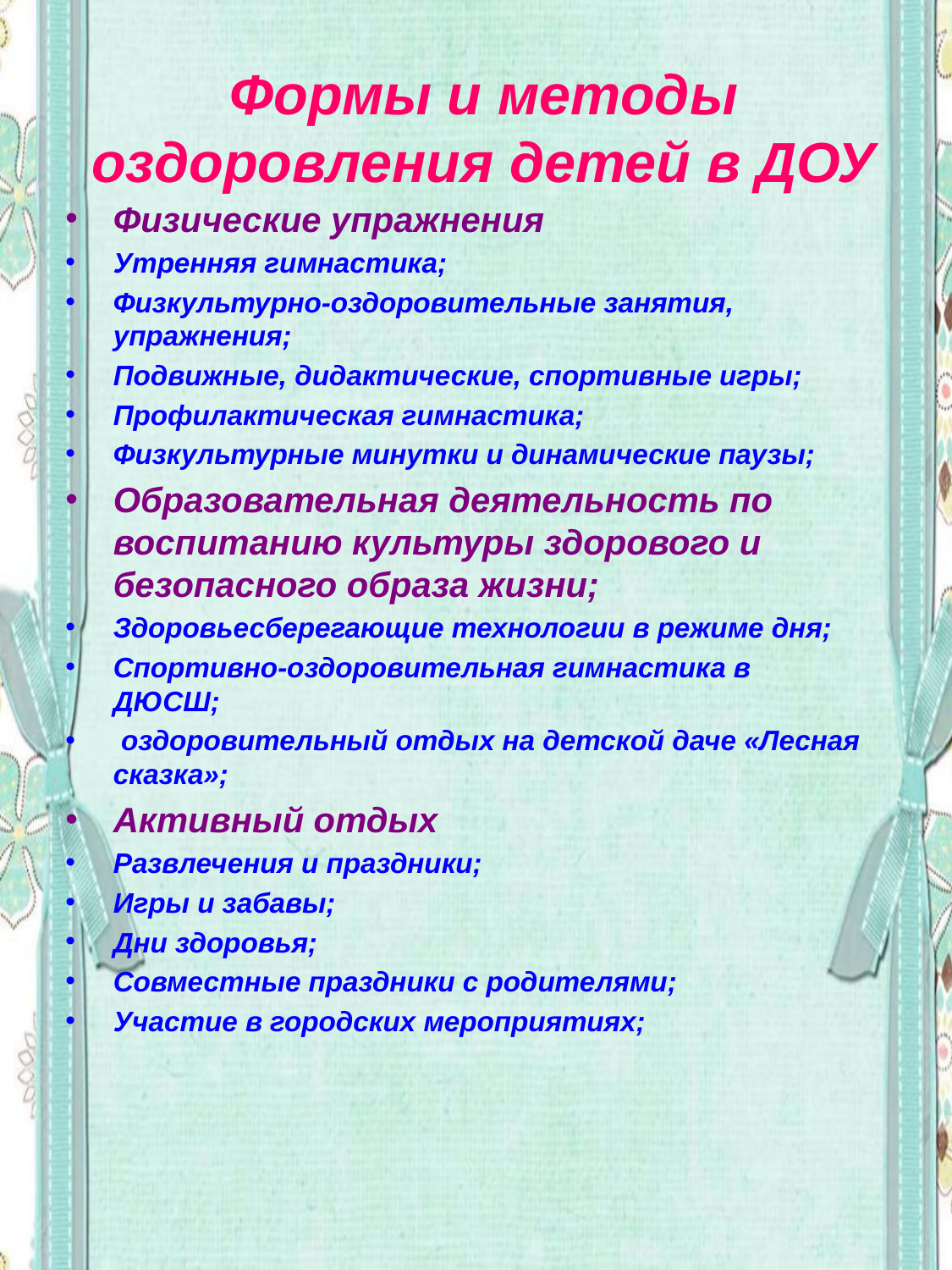

# Формы и методы оздоровления детей в ДОУ
Физические упражнения
Утренняя гимнастика;
Физкультурно-оздоровительные занятия, упражнения;
Подвижные, дидактические, спортивные игры;
Профилактическая гимнастика;
Физкультурные минутки и динамические паузы;
Образовательная деятельность по воспитанию культуры здорового и безопасного образа жизни;
Здоровьесберегающие технологии в режиме дня;
Спортивно-оздоровительная гимнастика в ДЮСШ;
 оздоровительный отдых на детской даче «Лесная сказка»;
Активный отдых
Развлечения и праздники;
Игры и забавы;
Дни здоровья;
Совместные праздники с родителями;
Участие в городских мероприятиях;